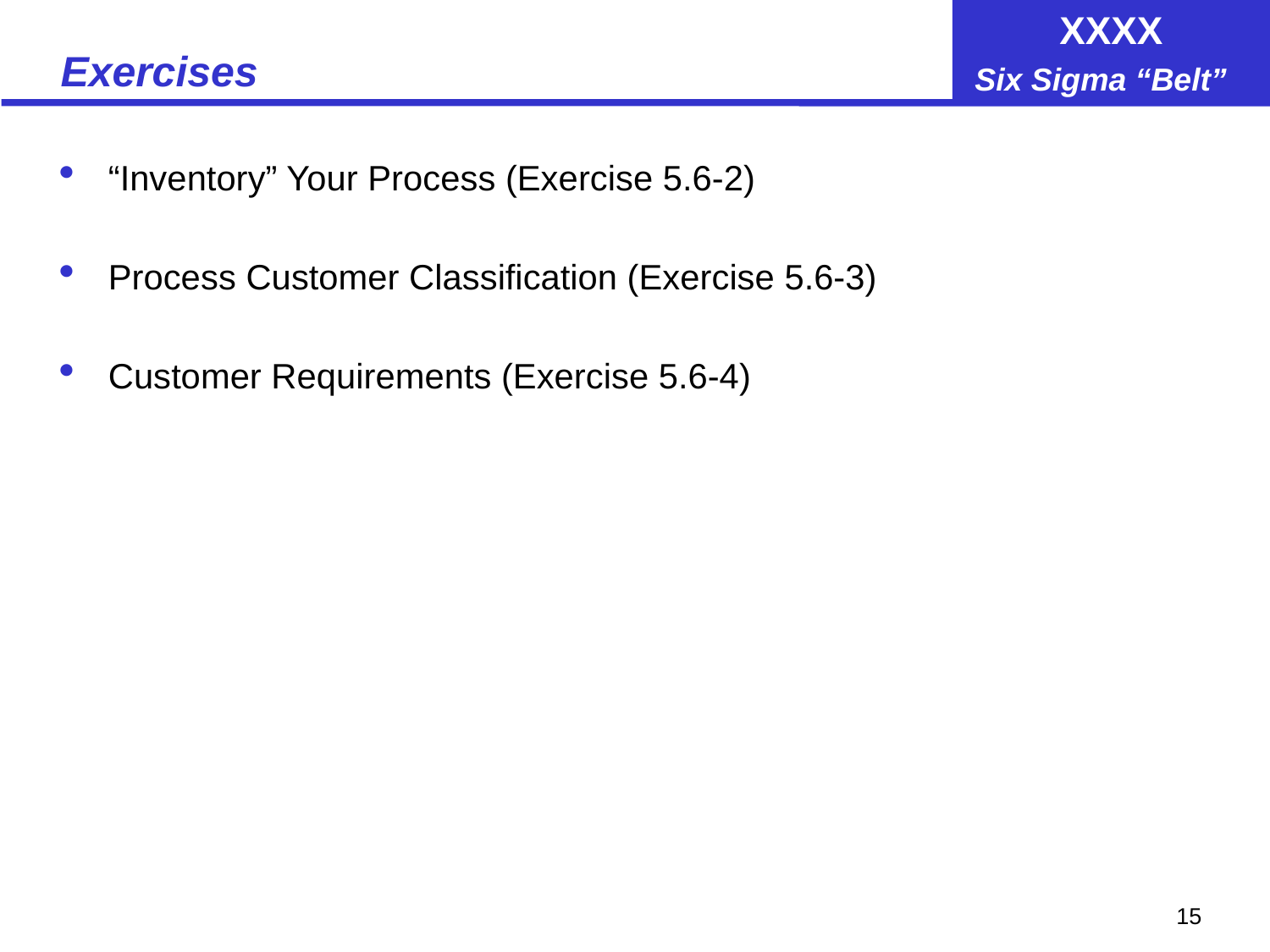

# Exercises
“Inventory” Your Process (Exercise 5.6-2)

Process Customer Classification (Exercise 5.6-3)

Customer Requirements (Exercise 5.6-4)